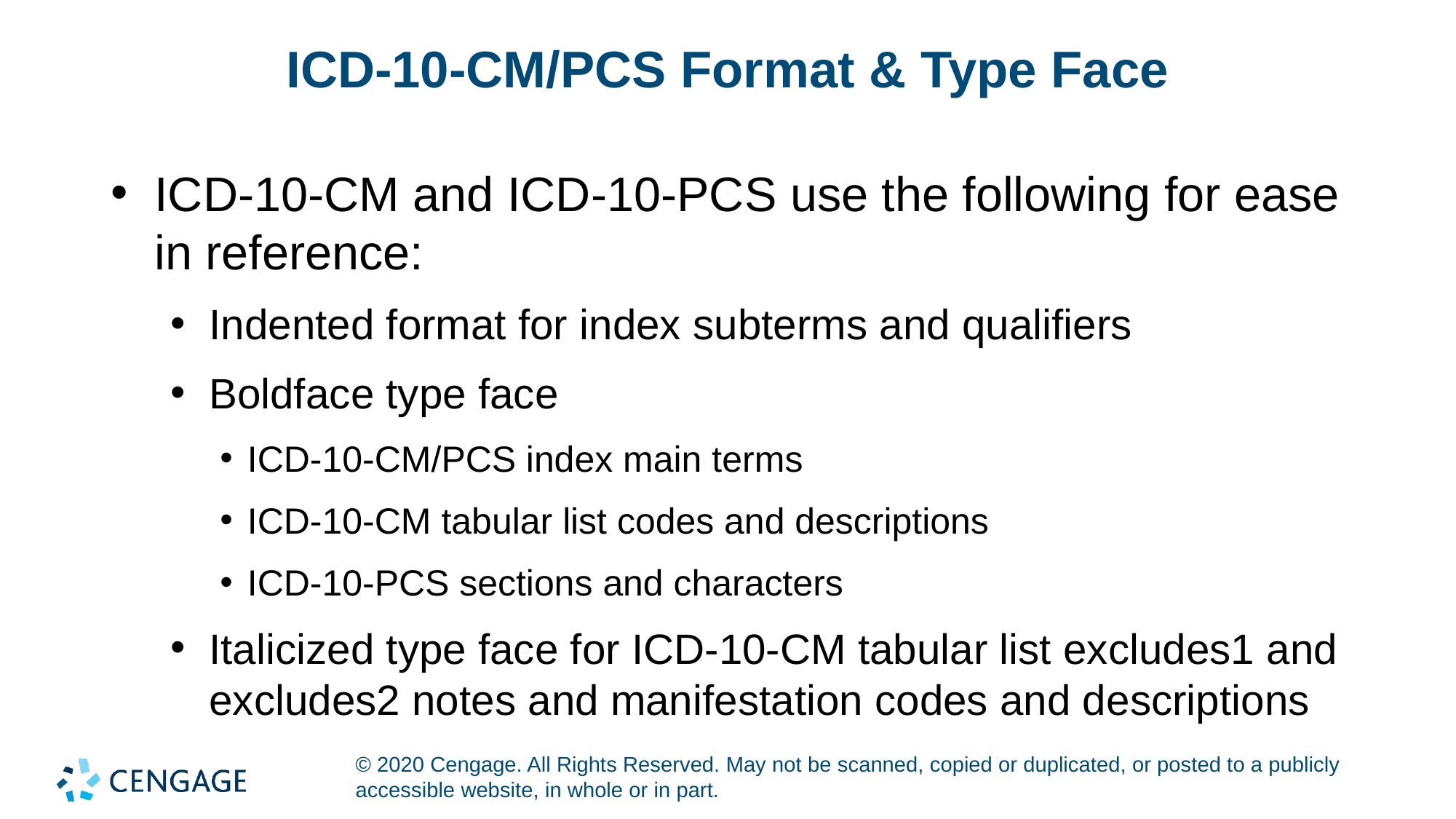

# ICD-10-CM/PCS Format & Type Face
ICD-10-CM and ICD-10-PCS use the following for ease in reference:
Indented format for index subterms and qualifiers
Boldface type face
ICD-10-CM/PCS index main terms
ICD-10-CM tabular list codes and descriptions
ICD-10-PCS sections and characters
Italicized type face for ICD-10-CM tabular list excludes1 and excludes2 notes and manifestation codes and descriptions